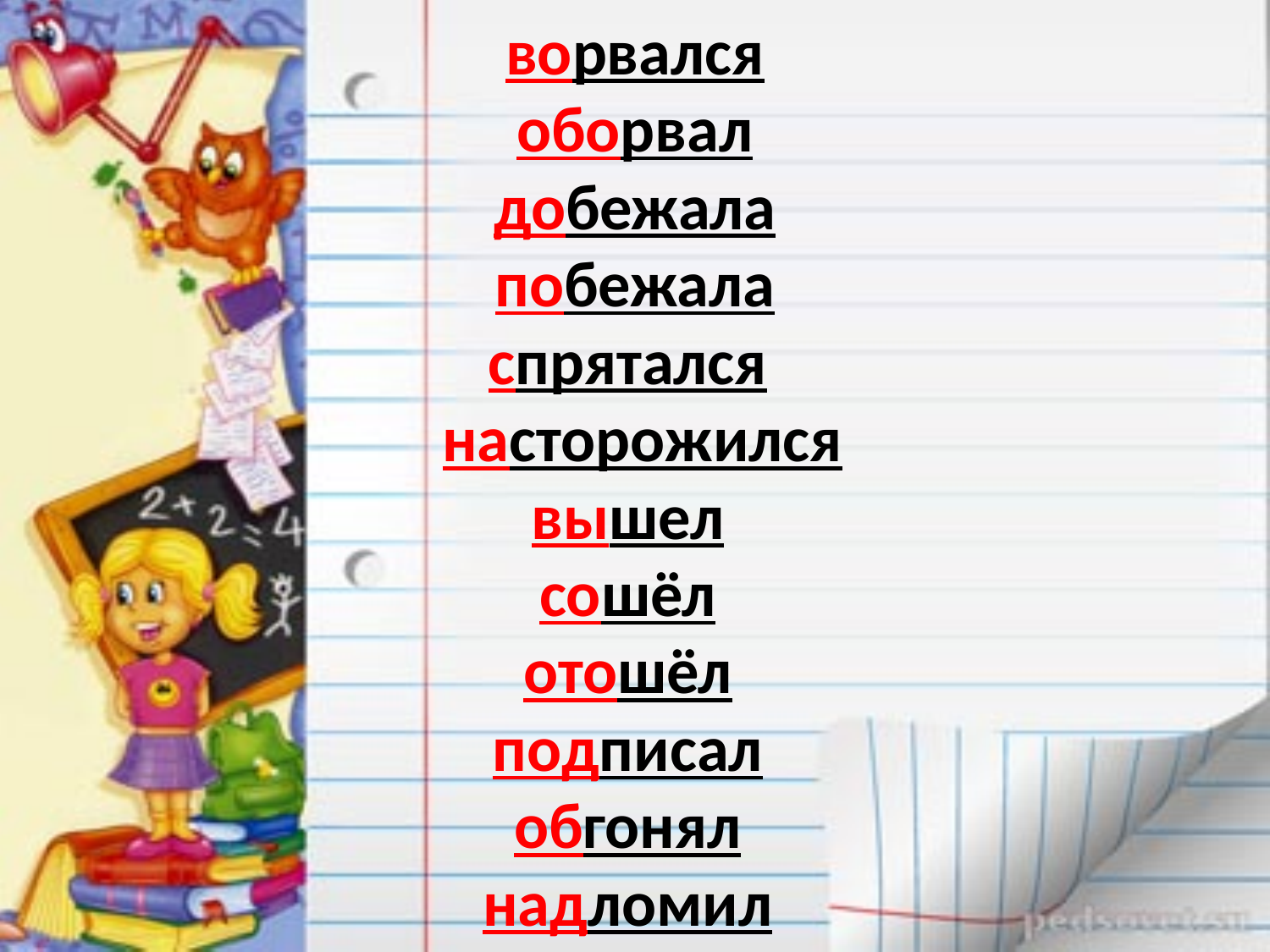

ворвался
оборвал
добежала
побежала
спрятался
 насторожился
вышел
сошёл
отошёл
подписал
обгонял
надломил